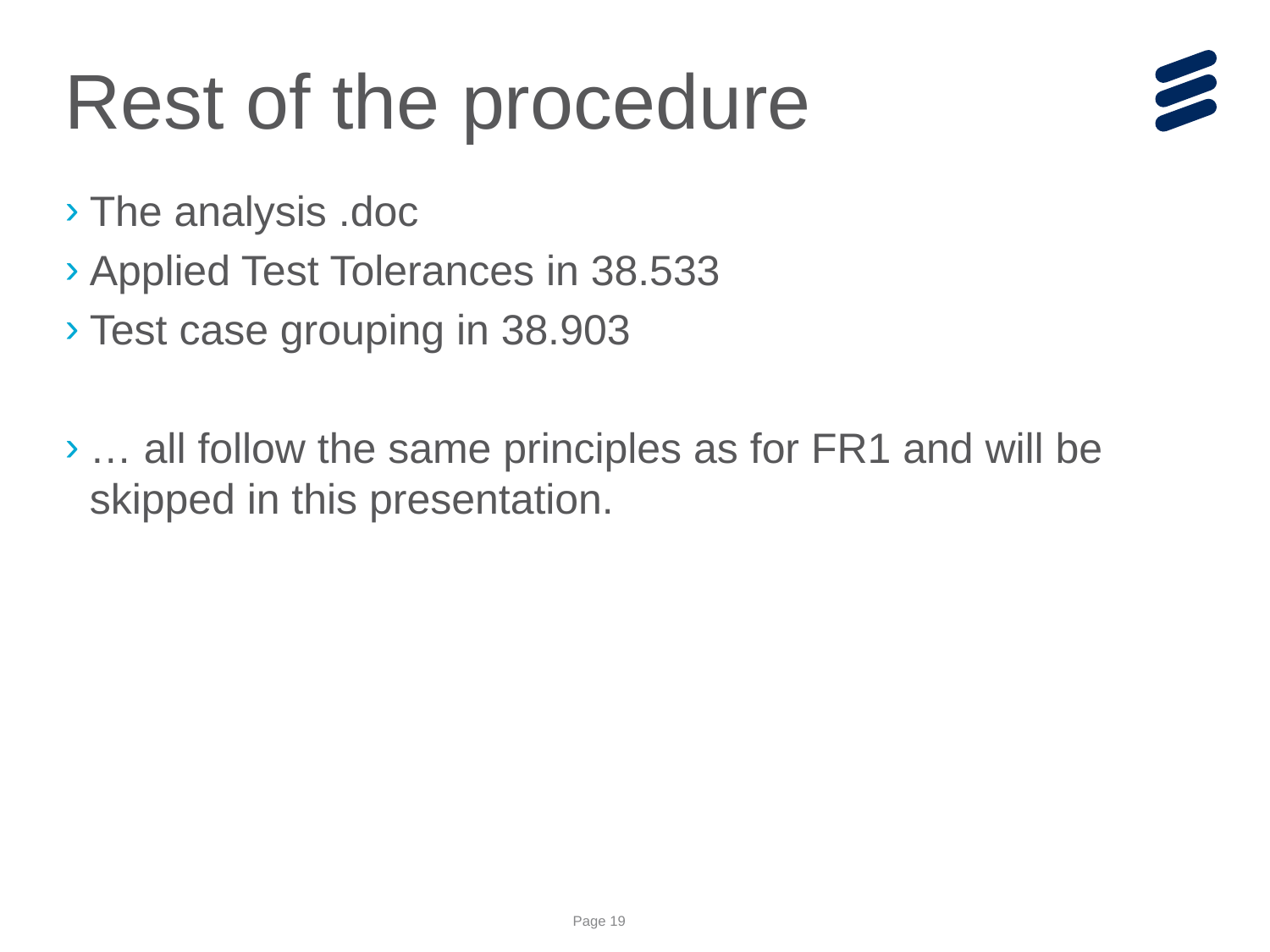

# Rest of the procedure
The analysis .doc
Applied Test Tolerances in 38.533
Test case grouping in 38.903

… all follow the same principles as for FR1 and will be skipped in this presentation.